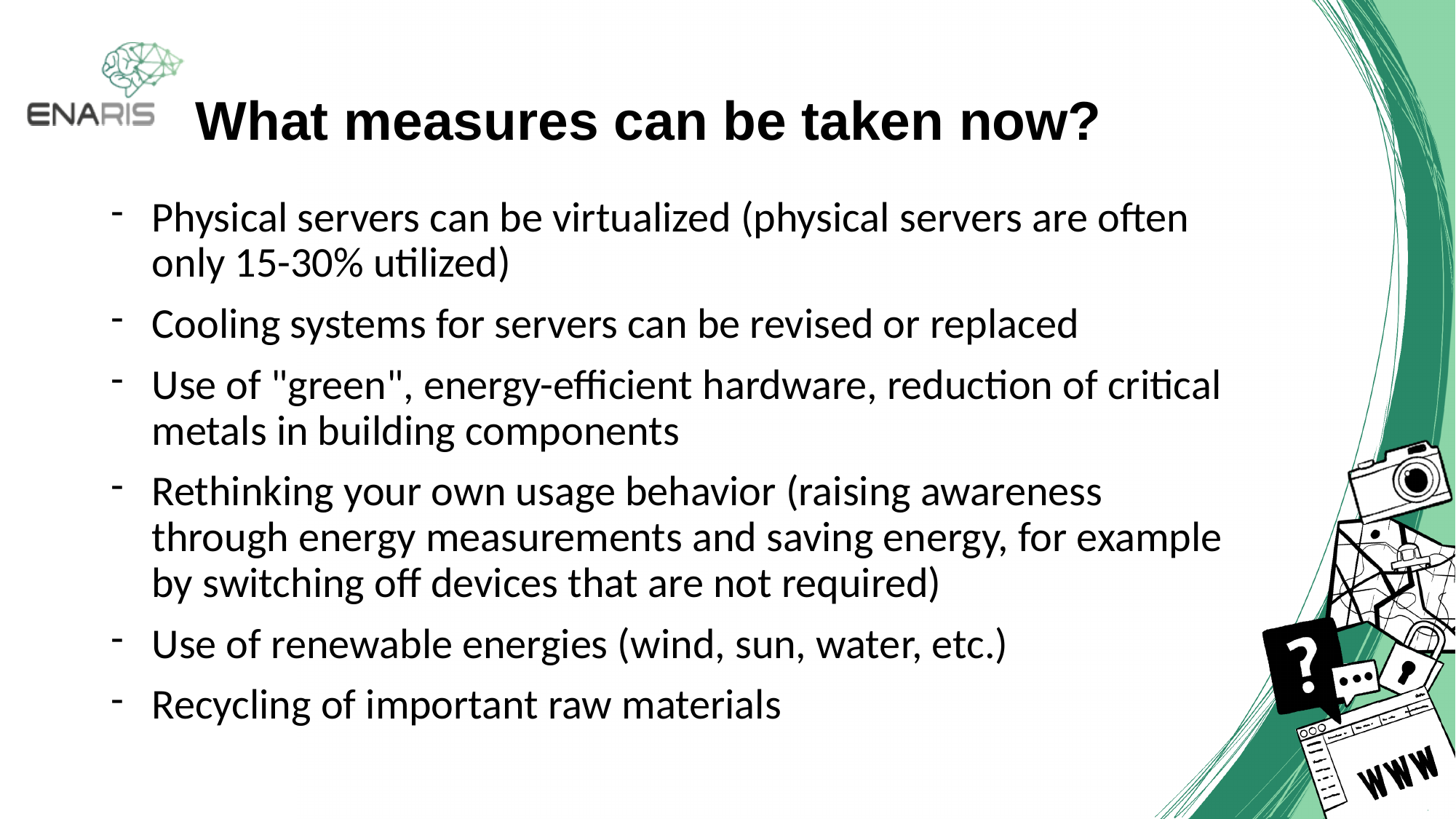

# What measures can be taken now?
Physical servers can be virtualized (physical servers are often only 15-30% utilized)
Cooling systems for servers can be revised or replaced
Use of "green", energy-efficient hardware, reduction of critical metals in building components
Rethinking your own usage behavior (raising awareness through energy measurements and saving energy, for example by switching off devices that are not required)
Use of renewable energies (wind, sun, water, etc.)
Recycling of important raw materials